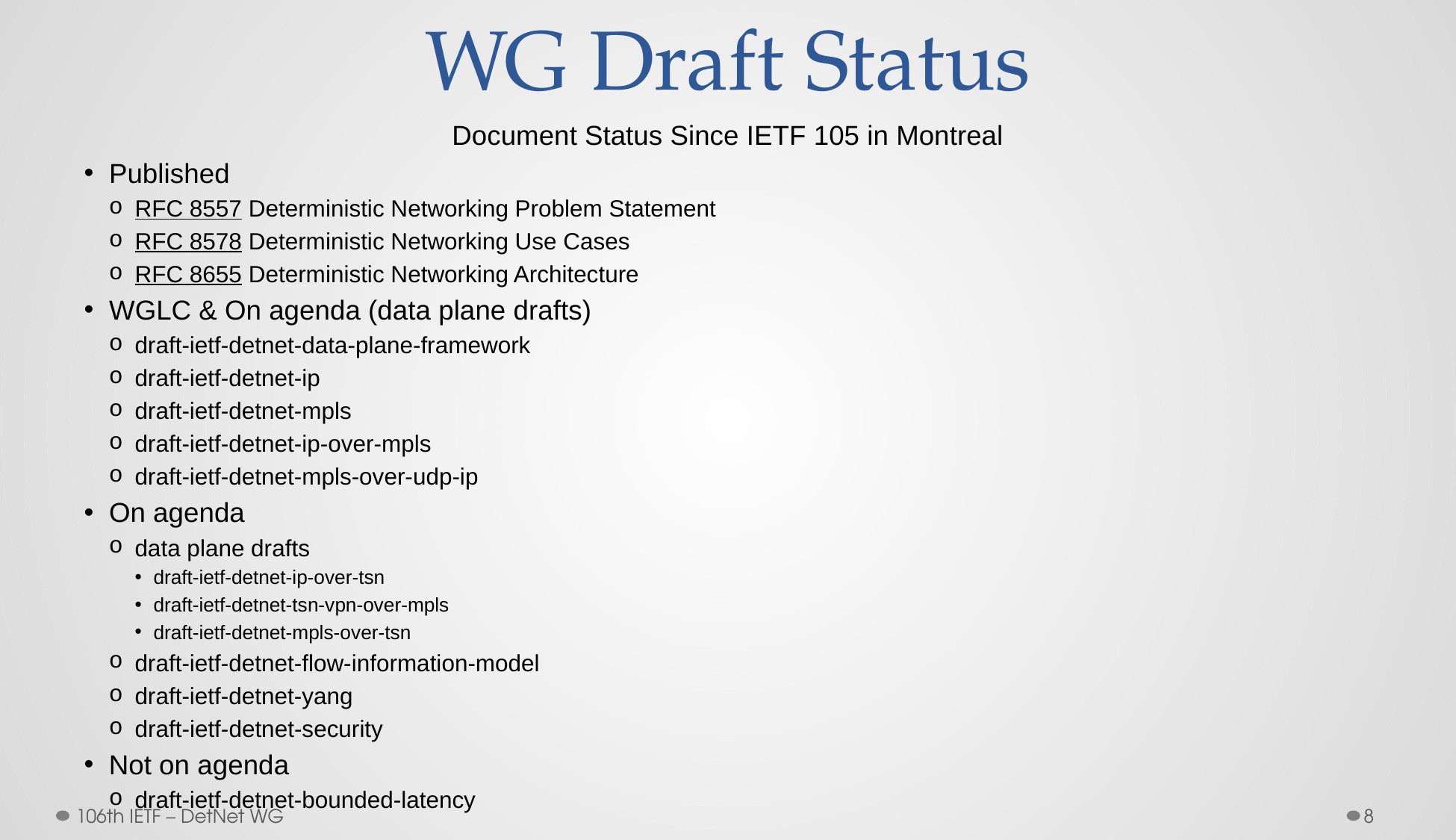

# WG Draft Status
Document Status Since IETF 105 in Montreal
Published
RFC 8557 Deterministic Networking Problem Statement
RFC 8578 Deterministic Networking Use Cases
RFC 8655 Deterministic Networking Architecture
WGLC & On agenda (data plane drafts)
draft-ietf-detnet-data-plane-framework
draft-ietf-detnet-ip
draft-ietf-detnet-mpls
draft-ietf-detnet-ip-over-mpls
draft-ietf-detnet-mpls-over-udp-ip
On agenda
data plane drafts
draft-ietf-detnet-ip-over-tsn
draft-ietf-detnet-tsn-vpn-over-mpls
draft-ietf-detnet-mpls-over-tsn
draft-ietf-detnet-flow-information-model
draft-ietf-detnet-yang
draft-ietf-detnet-security
Not on agenda
draft-ietf-detnet-bounded-latency

106th IETF – DetNet WG
8